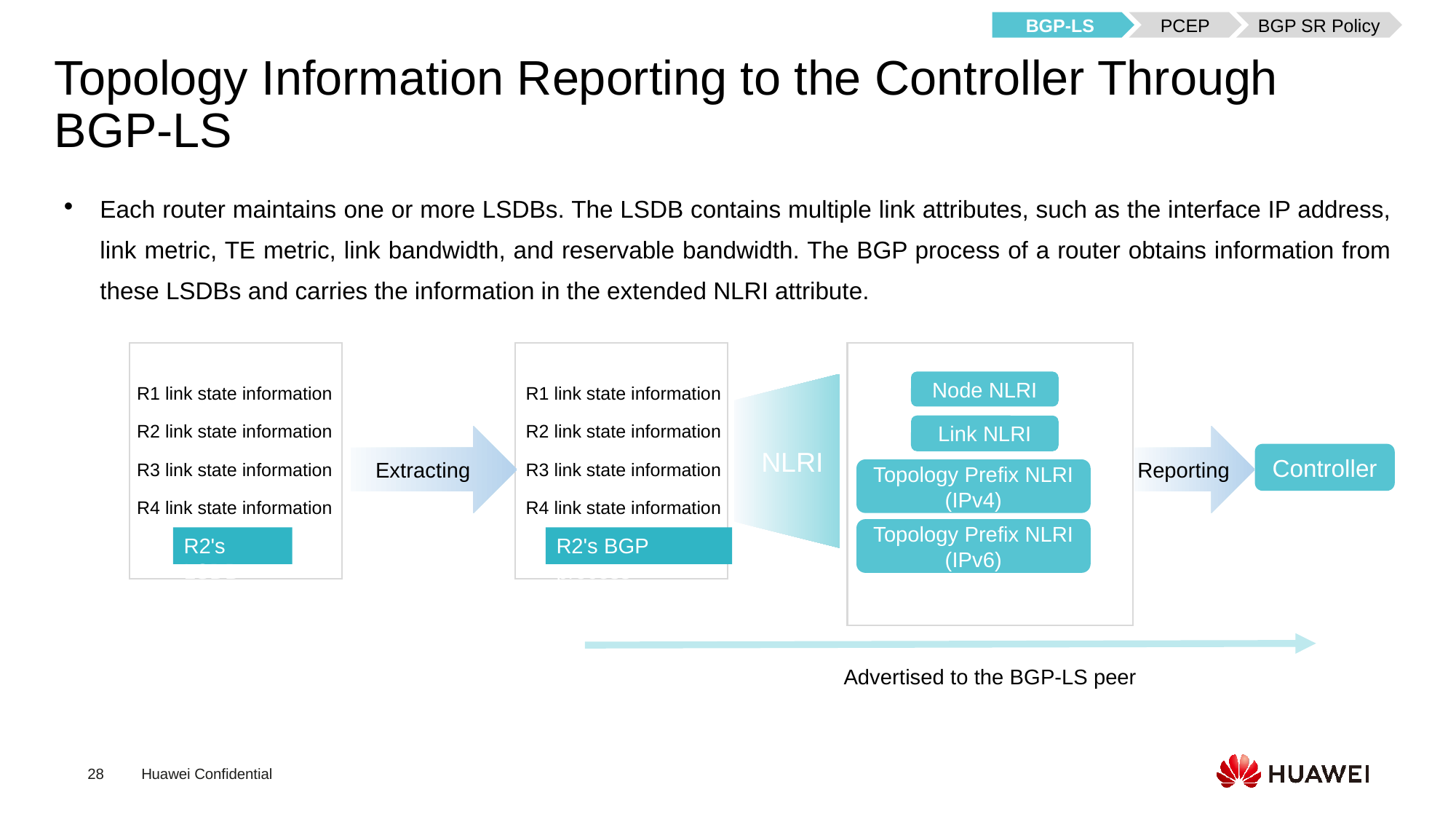

BGP-LS
PCEP
BGP SR Policy
# Topology Information Reporting to the Controller Through BGP-LS
Each router maintains one or more LSDBs. The LSDB contains multiple link attributes, such as the interface IP address, link metric, TE metric, link bandwidth, and reservable bandwidth. The BGP process of a router obtains information from these LSDBs and carries the information in the extended NLRI attribute.

Node NLRI
R1 link state information
R1 link state information
NLRI
R2 link state information
R2 link state information
Link NLRI
Extracting
Reporting
Controller
R3 link state information
R3 link state information
Topology Prefix NLRI
(IPv4)
R4 link state information
R4 link state information
Topology Prefix NLRI
(IPv6)
R2's LSDB
R2's BGP process
Advertised to the BGP-LS peer